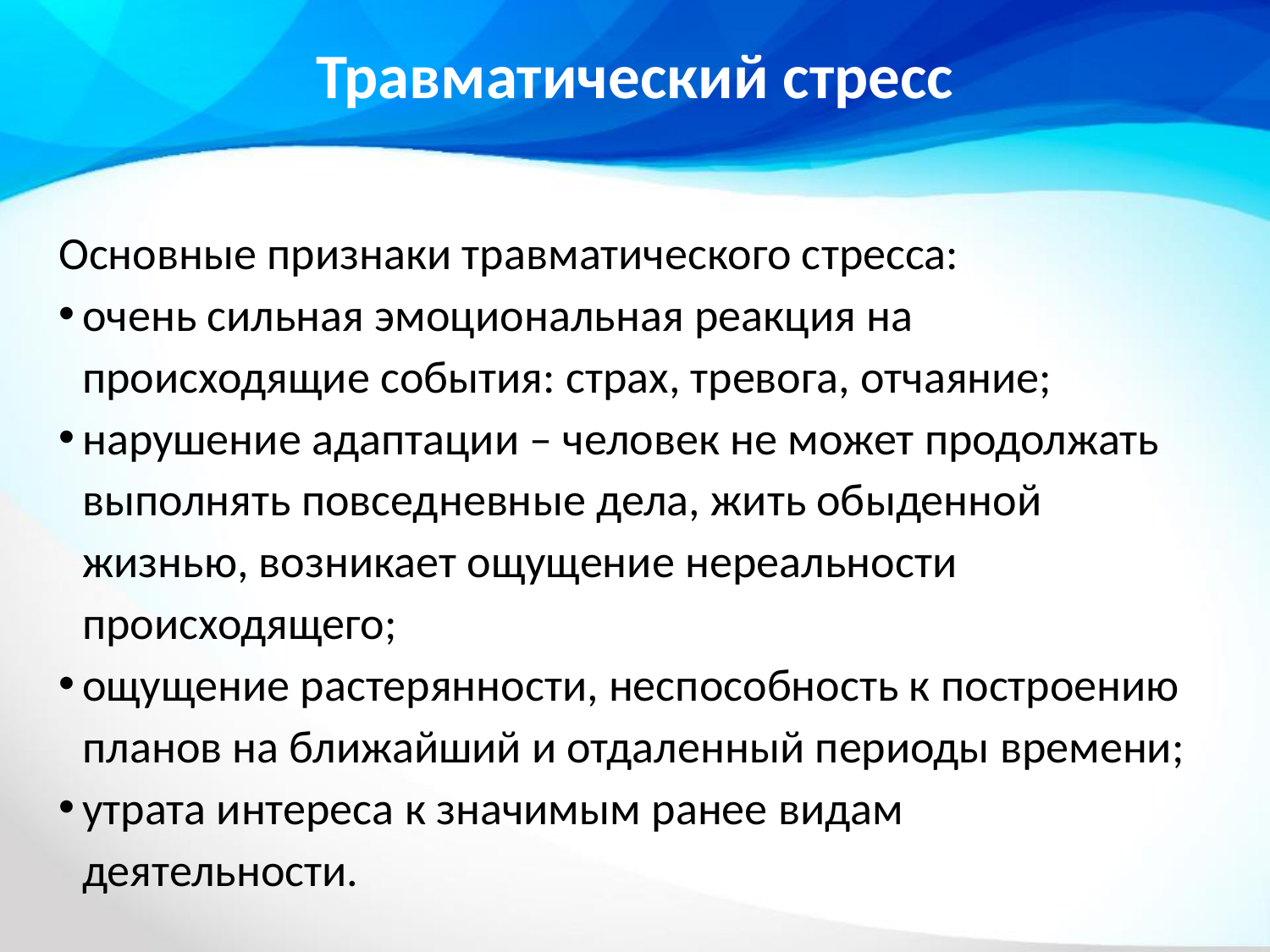

# Травматический стресс
Основные признаки травматического стресса:
очень сильная эмоциональная реакция на происходящие события: страх, тревога, отчаяние;
нарушение адаптации – человек не может продолжать выполнять повседневные дела, жить обыденной жизнью, возникает ощущение нереальности происходящего;
ощущение растерянности, неспособность к построению планов на ближайший и отдаленный периоды времени;
утрата интереса к значимым ранее видам деятельности.